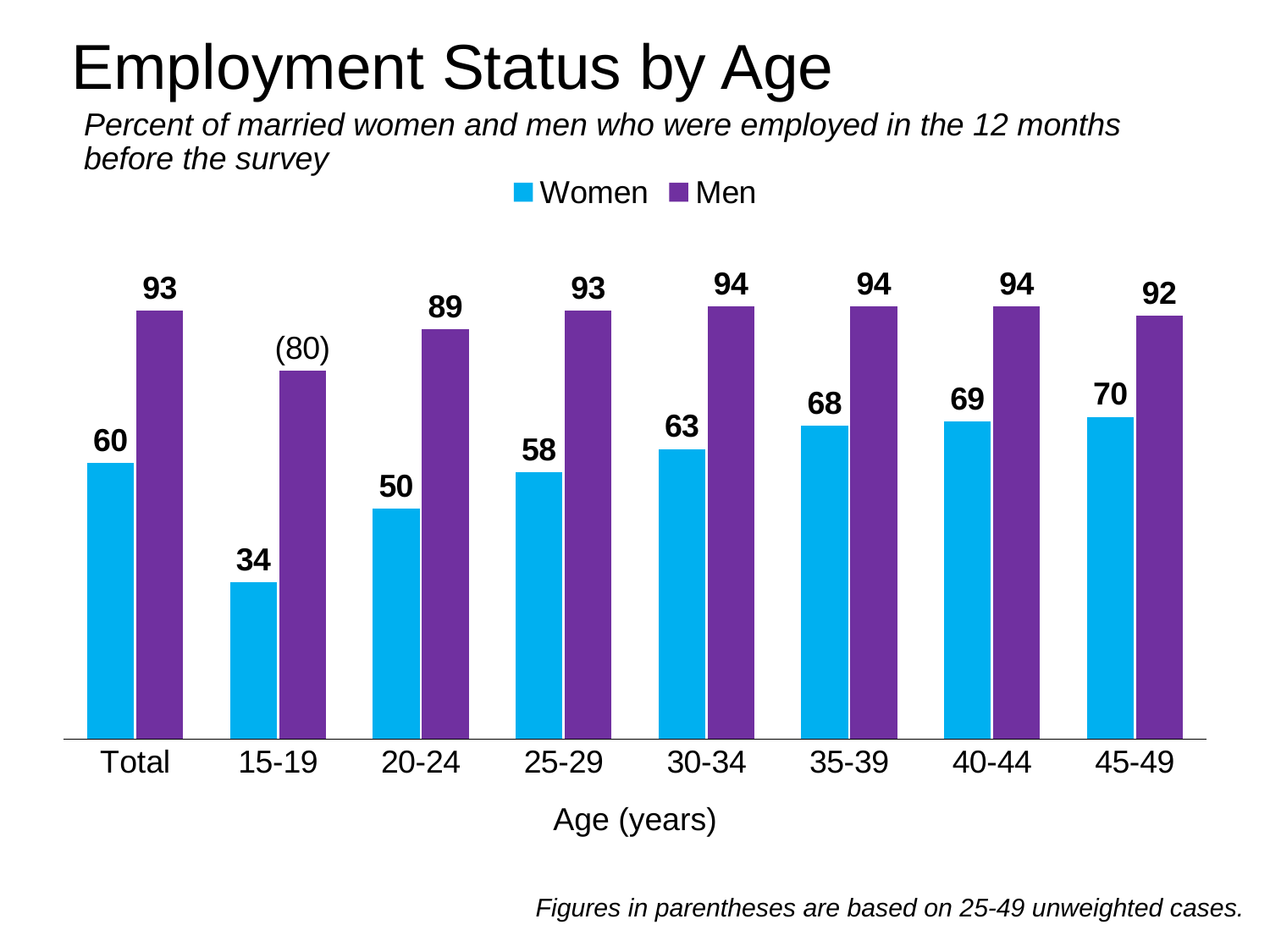

# Employment Status by Age
Percent of married women and men who were employed in the 12 months before the survey

### Chart

| Category | Women | Men |
|---|---|---|
| Total | 60.0 | 93.0 |
| 15-19 | 34.0 | 80.0 |
| 20-24 | 50.0 | 89.0 |
| 25-29 | 58.0 | 93.0 |
| 30-34 | 63.0 | 94.0 |
| 35-39 | 68.0 | 94.0 |
| 40-44 | 69.0 | 94.0 |
| 45-49 | 70.0 | 92.0 |
Age (years)
Figures in parentheses are based on 25-49 unweighted cases.